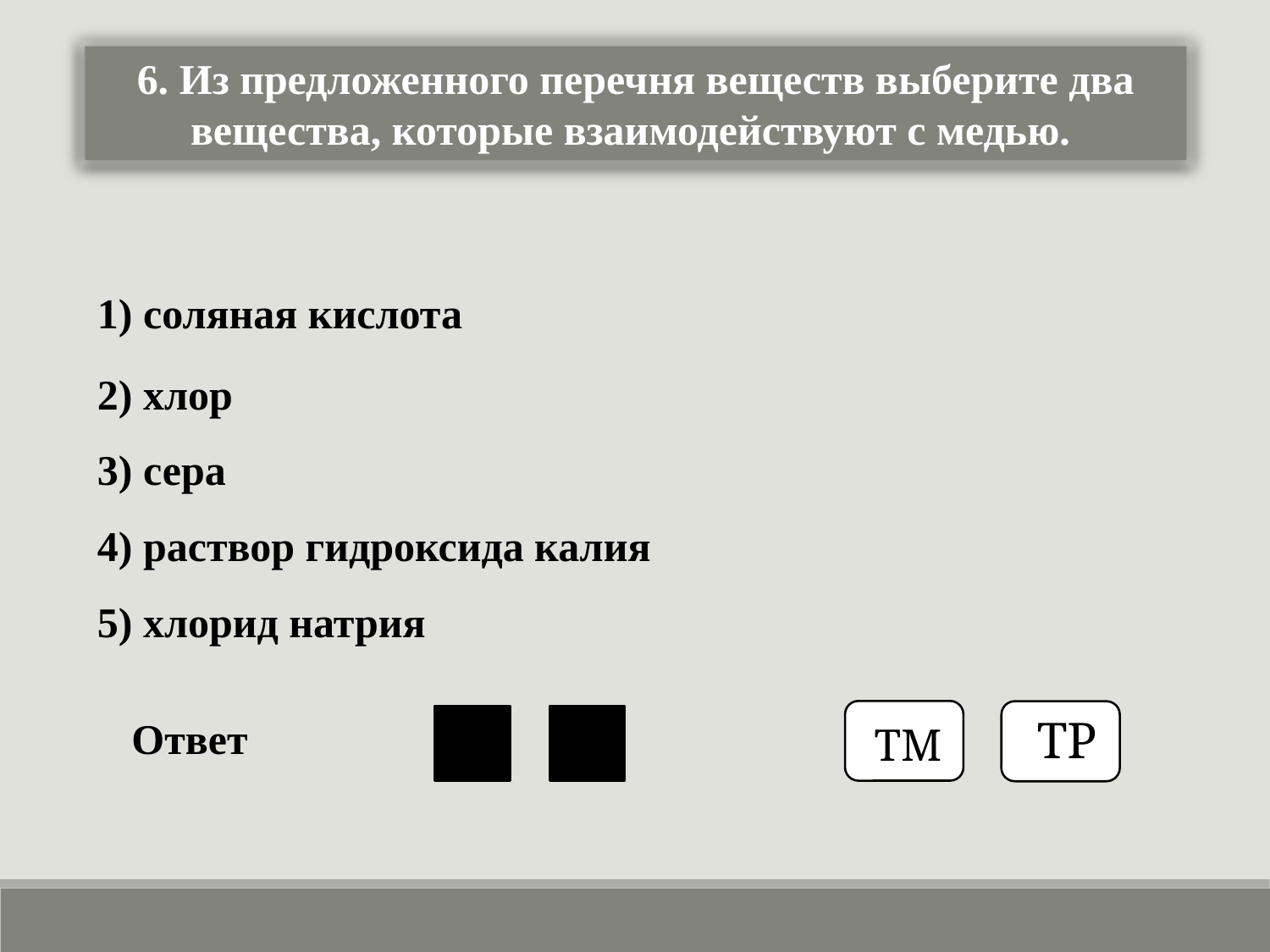

6. Из предложенного перечня веществ выберите два вещества, которые взаимодействуют с медью.
1) соляная кислота

2) хлор
3) сера
4) раствор гидроксида калия
5) хлорид натрия
ТМ
ТР
   Ответ
2

3